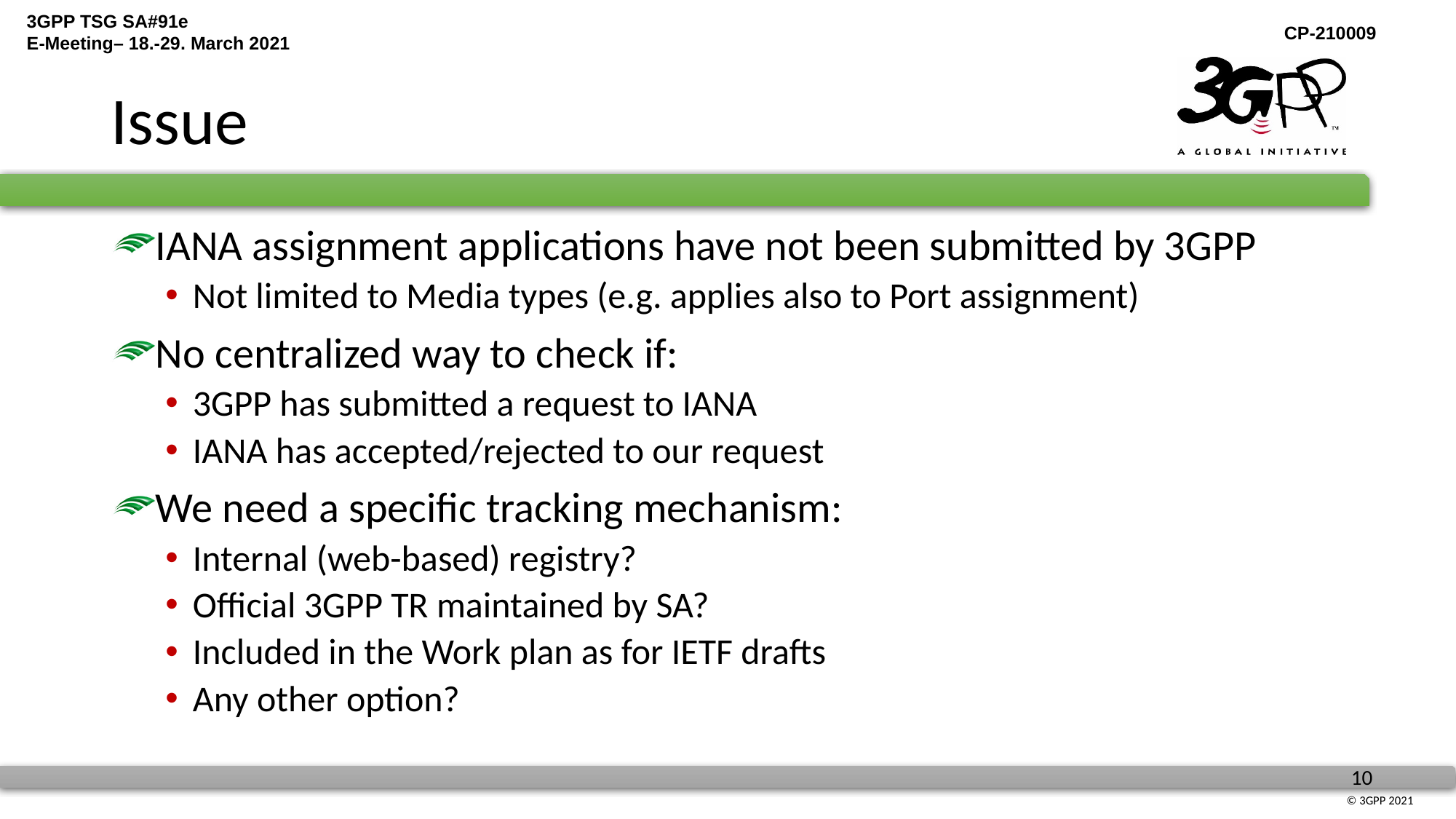

# Issue
IANA assignment applications have not been submitted by 3GPP
Not limited to Media types (e.g. applies also to Port assignment)
No centralized way to check if:
3GPP has submitted a request to IANA
IANA has accepted/rejected to our request
We need a specific tracking mechanism:
Internal (web-based) registry?
Official 3GPP TR maintained by SA?
Included in the Work plan as for IETF drafts
Any other option?